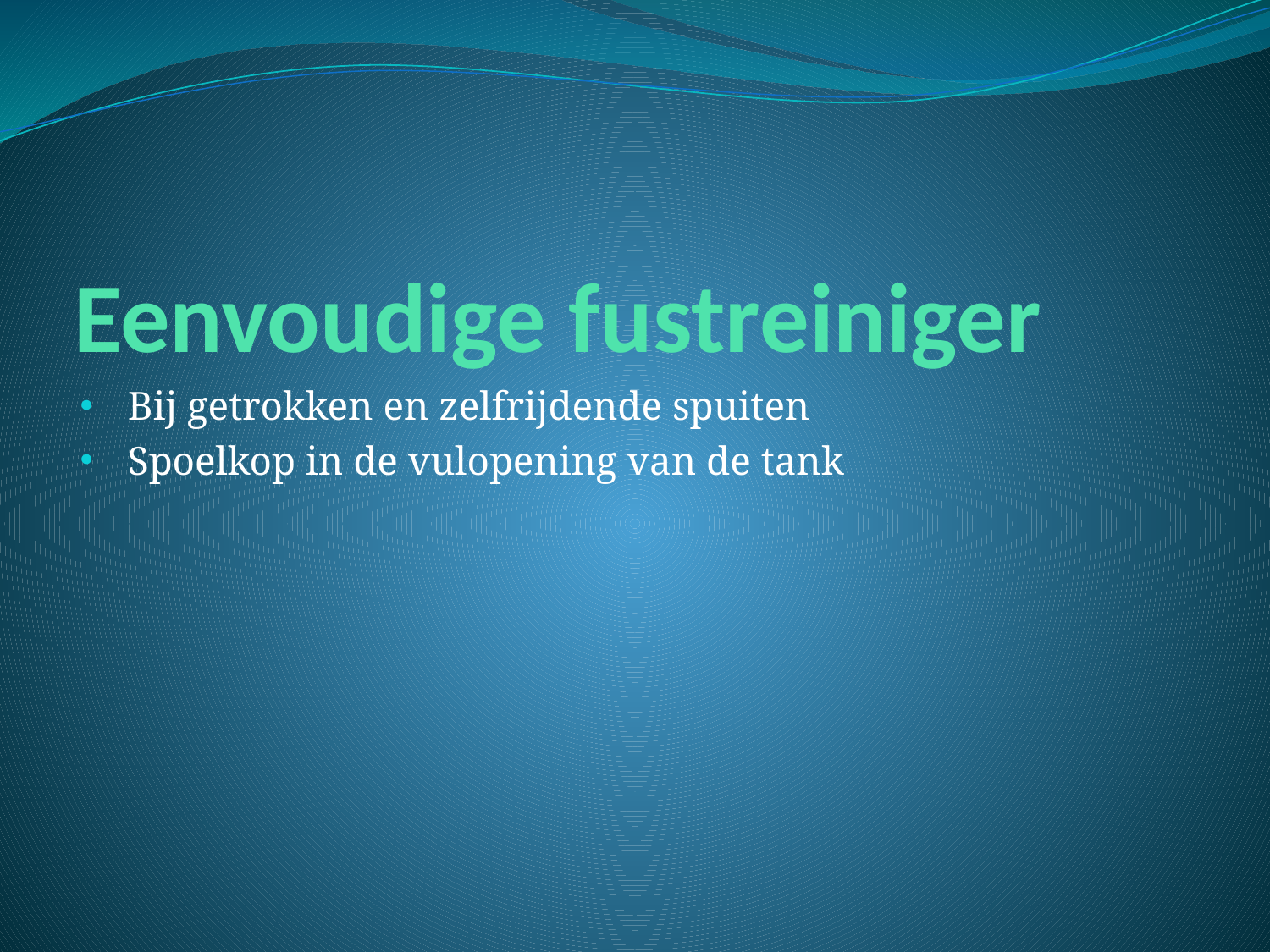

# Eenvoudige fustreiniger
Bij getrokken en zelfrijdende spuiten
Spoelkop in de vulopening van de tank